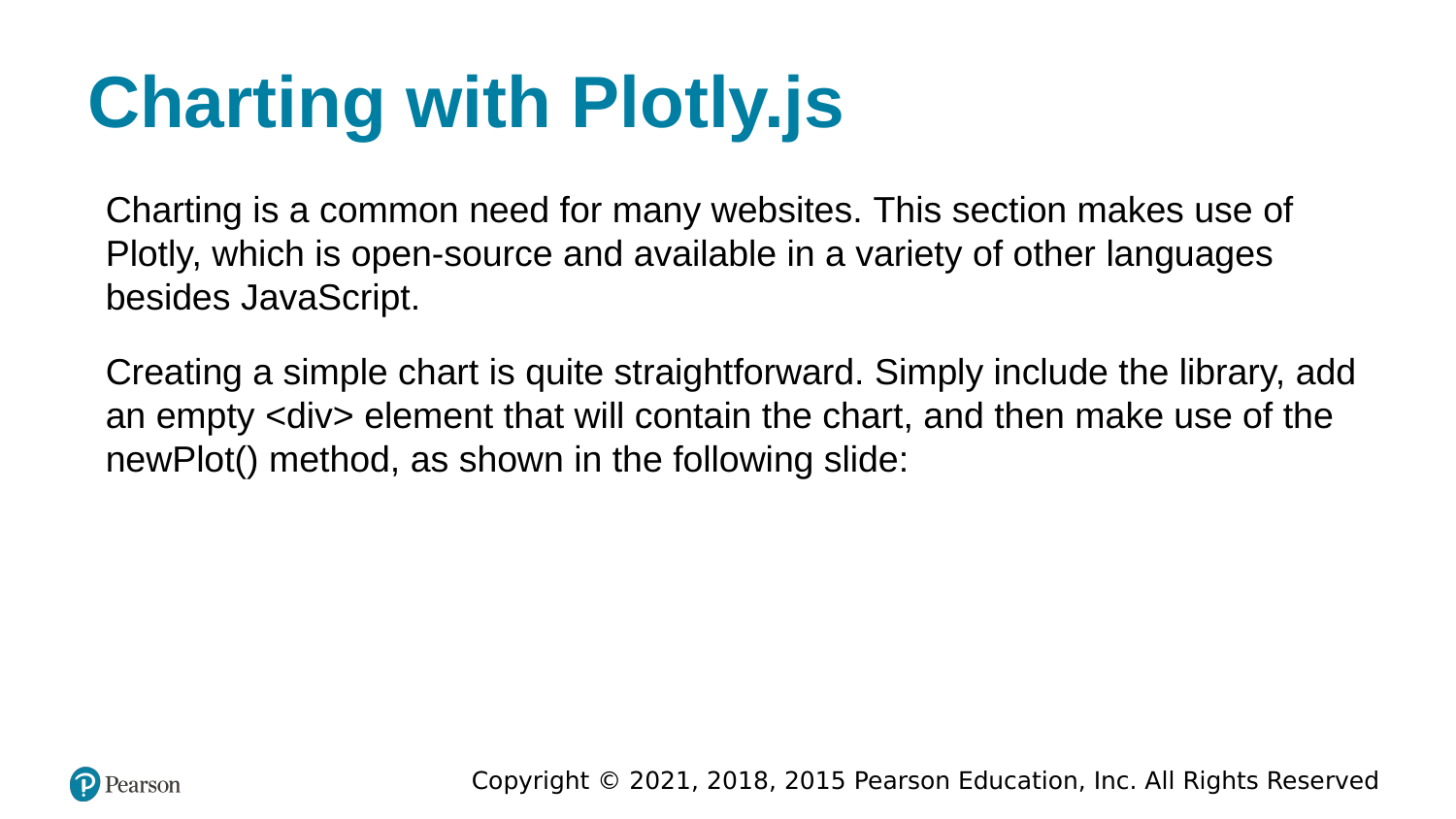

# Charting with Plotly.js
Charting is a common need for many websites. This section makes use of Plotly, which is open-source and available in a variety of other languages besides JavaScript.
Creating a simple chart is quite straightforward. Simply include the library, add an empty <div> element that will contain the chart, and then make use of the newPlot() method, as shown in the following slide: